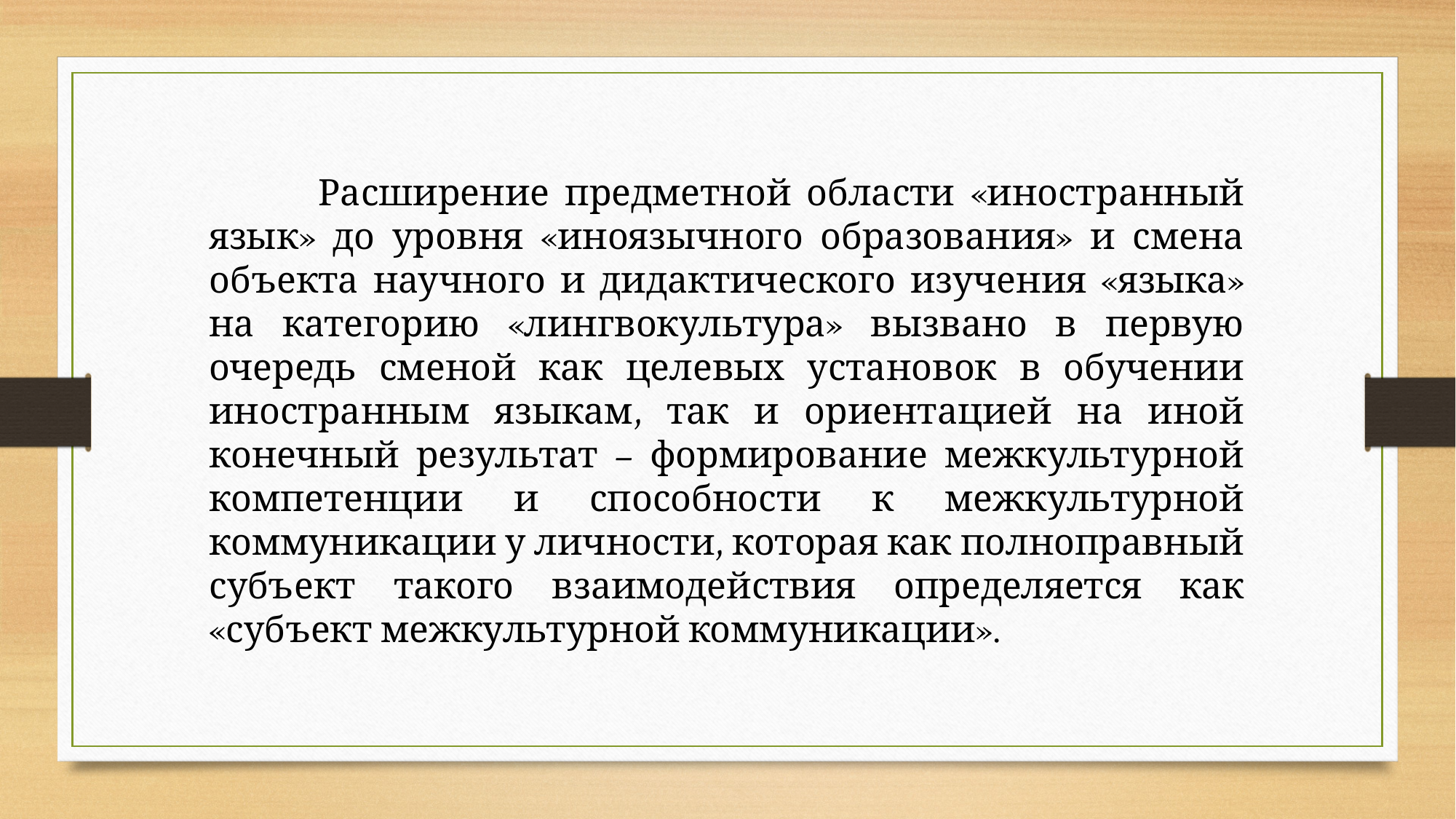

Расширение предметной области «иностранный язык» до уровня «иноязычного образования» и смена объекта научного и дидактического изучения «языка» на категорию «лингвокультура» вызвано в первую очередь сменой как целевых установок в обучении иностранным языкам, так и ориентацией на иной конечный результат – формирование межкультурной компетенции и способности к межкультурной коммуникации у личности, которая как полноправный субъект такого взаимодействия определяется как «субъект межкультурной коммуникации».